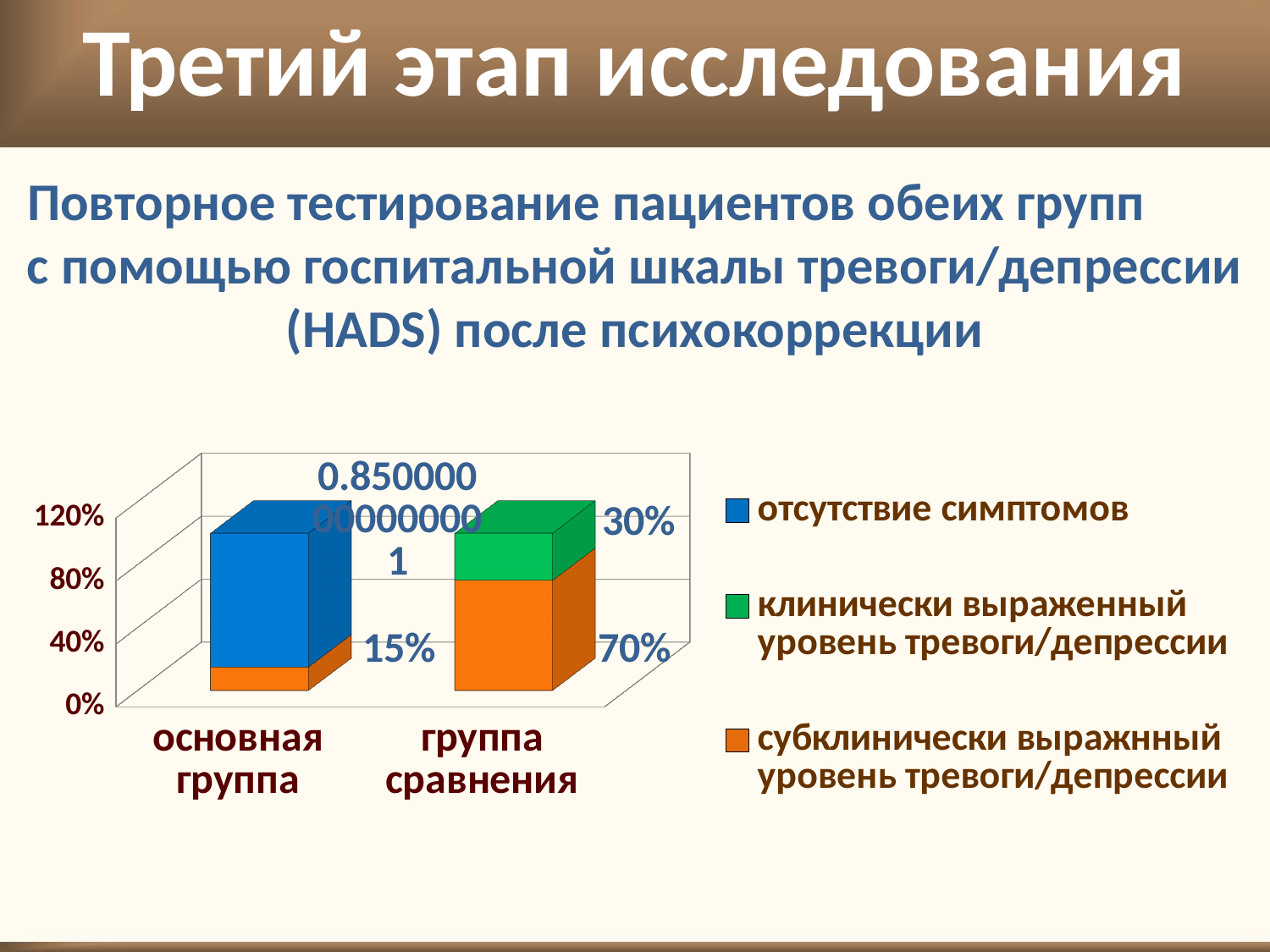

Третий этап исследования
Повторное тестирование пациентов обеих групп         с помощью госпитальной шкалы тревоги/депрессии (HADS) после психокоррекции

[unsupported chart]